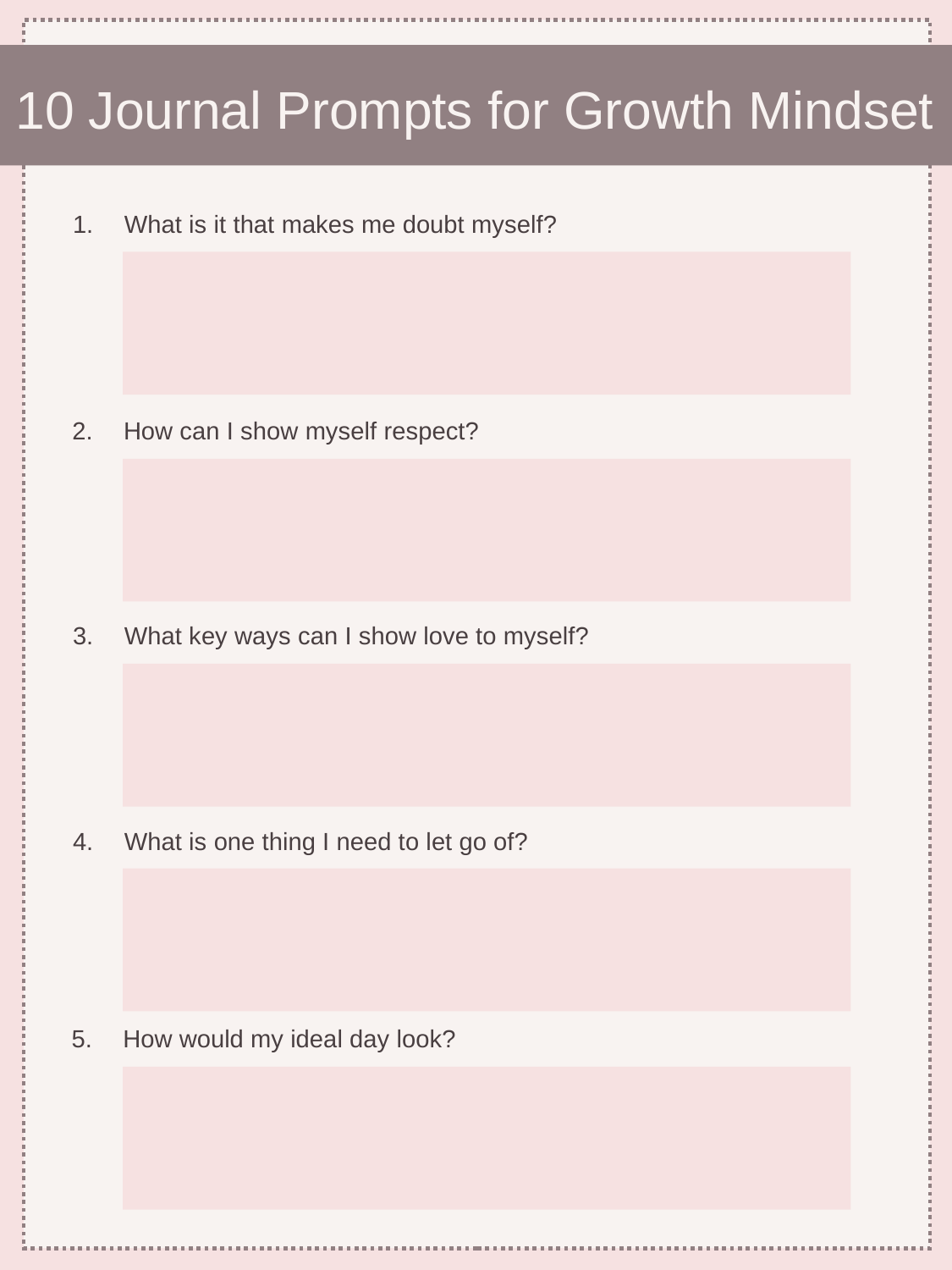

# 10 Journal Prompts for Growth Mindset
1.
What is it that makes me doubt myself?

2.
How can I show myself respect?

3.
What key ways can I show love to myself?

4.
What is one thing I need to let go of?

5.
How would my ideal day look?